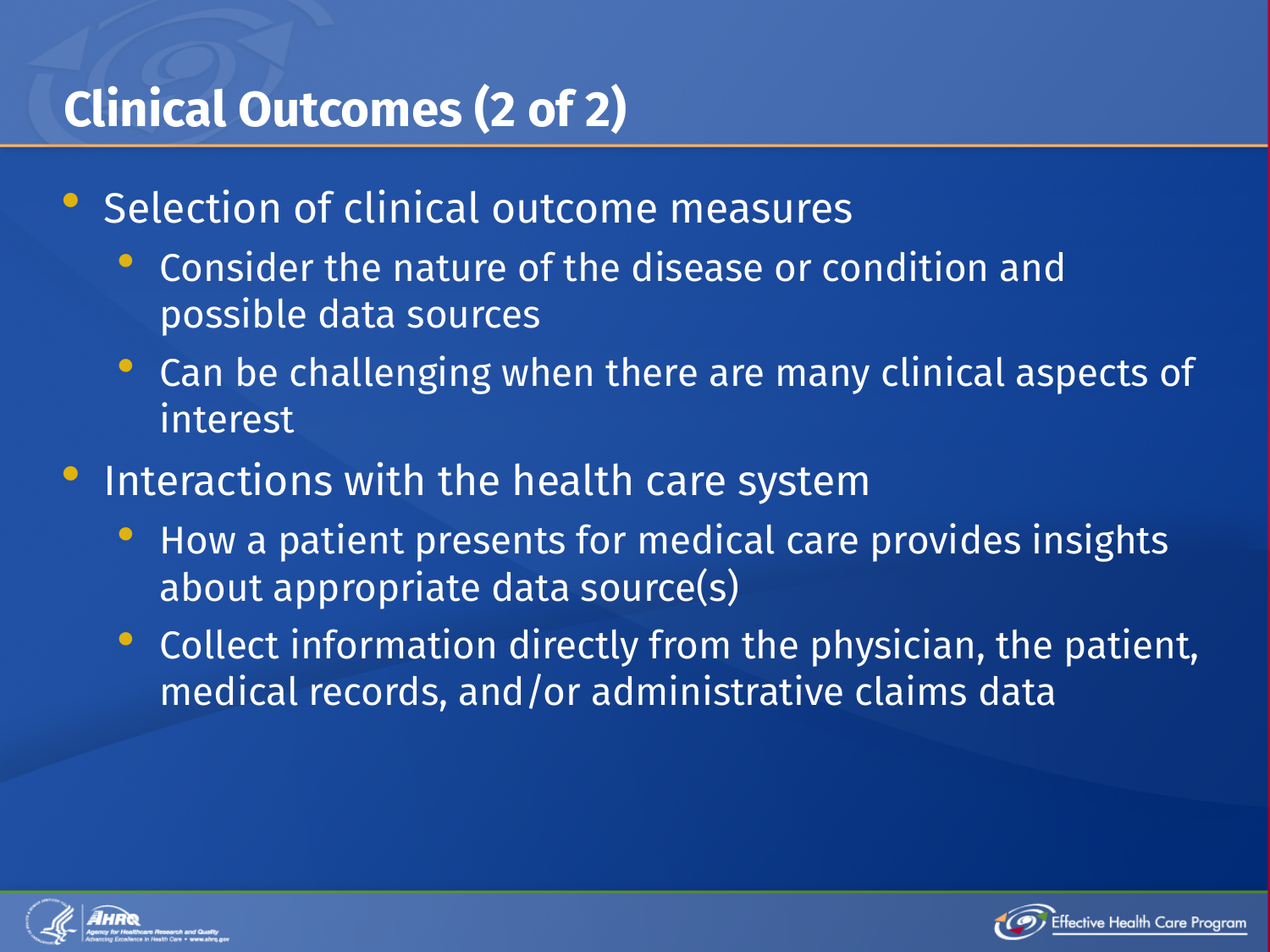

# Clinical Outcomes (2 of 2)
Selection of clinical outcome measures
Consider the nature of the disease or condition and possible data sources
Can be challenging when there are many clinical aspects of interest
Interactions with the health care system
How a patient presents for medical care provides insights about appropriate data source(s)
Collect information directly from the physician, the patient, medical records, and/or administrative claims data